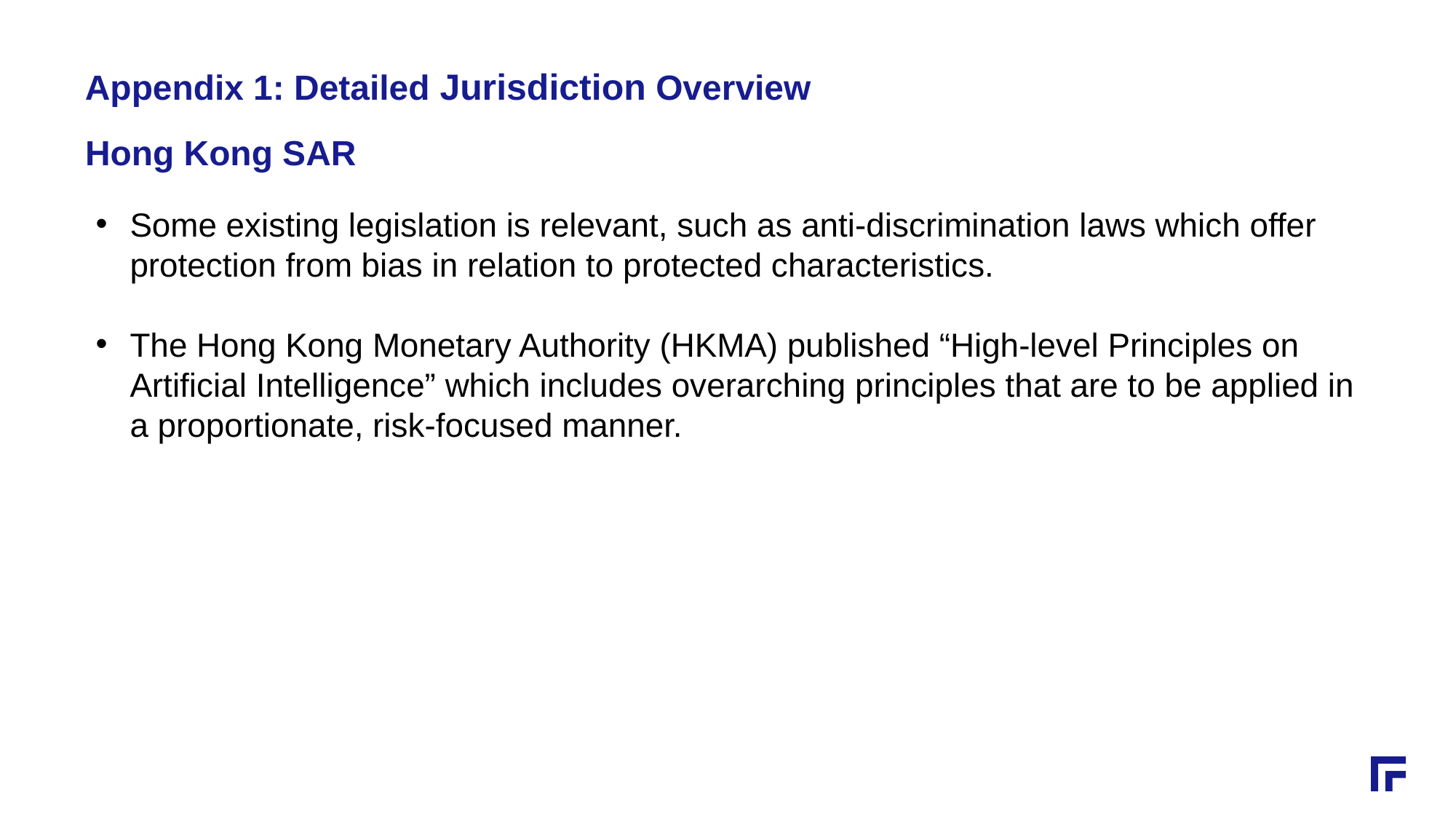

Appendix 1: Detailed Jurisdiction Overview
# Hong Kong SAR
Some existing legislation is relevant, such as anti-discrimination laws which offer protection from bias in relation to protected characteristics.

The Hong Kong Monetary Authority (HKMA) published “High-level Principles on Artificial Intelligence” which includes overarching principles that are to be applied in a proportionate, risk-focused manner.